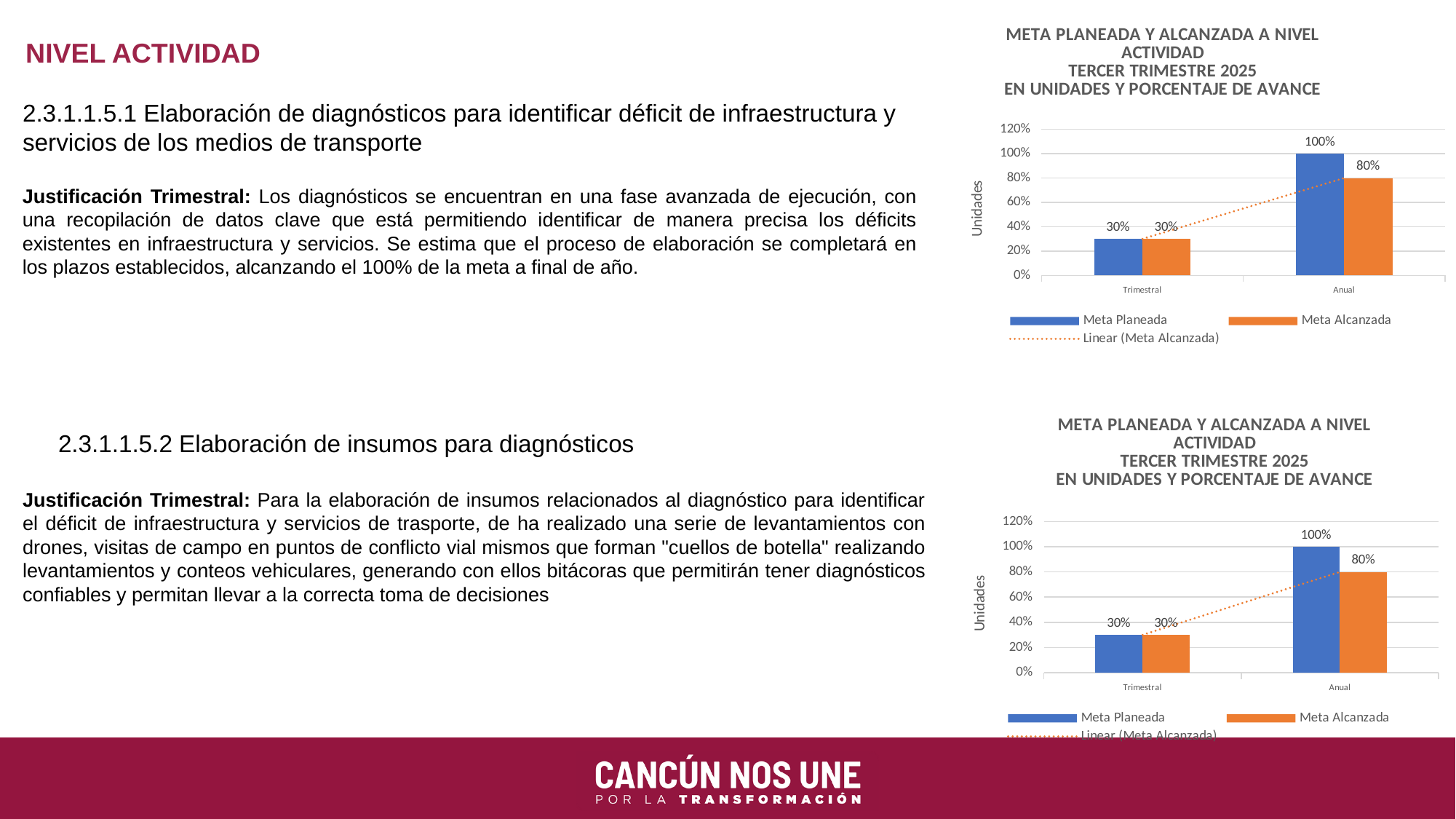

### Chart: META PLANEADA Y ALCANZADA A NIVEL ACTIVIDAD
TERCER TRIMESTRE 2025
EN UNIDADES Y PORCENTAJE DE AVANCE

| Category | Meta Planeada | Meta Alcanzada |
|---|---|---|
| Trimestral | 0.3 | 0.3 |
| Anual | 1.0 | 0.8 |
NIVEL ACTIVIDAD
2.3.1.1.5.1 Elaboración de diagnósticos para identificar déficit de infraestructura y servicios de los medios de transporte
Justificación Trimestral: Los diagnósticos se encuentran en una fase avanzada de ejecución, con una recopilación de datos clave que está permitiendo identificar de manera precisa los déficits existentes en infraestructura y servicios. Se estima que el proceso de elaboración se completará en los plazos establecidos, alcanzando el 100% de la meta a final de año.

### Chart: META PLANEADA Y ALCANZADA A NIVEL ACTIVIDAD
TERCER TRIMESTRE 2025
EN UNIDADES Y PORCENTAJE DE AVANCE

| Category | Meta Planeada | Meta Alcanzada |
|---|---|---|
| Trimestral | 0.3 | 0.3 |
| Anual | 1.0 | 0.8 |
2.3.1.1.5.2 Elaboración de insumos para diagnósticos
Justificación Trimestral: Para la elaboración de insumos relacionados al diagnóstico para identificar el déficit de infraestructura y servicios de trasporte, de ha realizado una serie de levantamientos con drones, visitas de campo en puntos de conflicto vial mismos que forman "cuellos de botella" realizando levantamientos y conteos vehiculares, generando con ellos bitácoras que permitirán tener diagnósticos confiables y permitan llevar a la correcta toma de decisiones